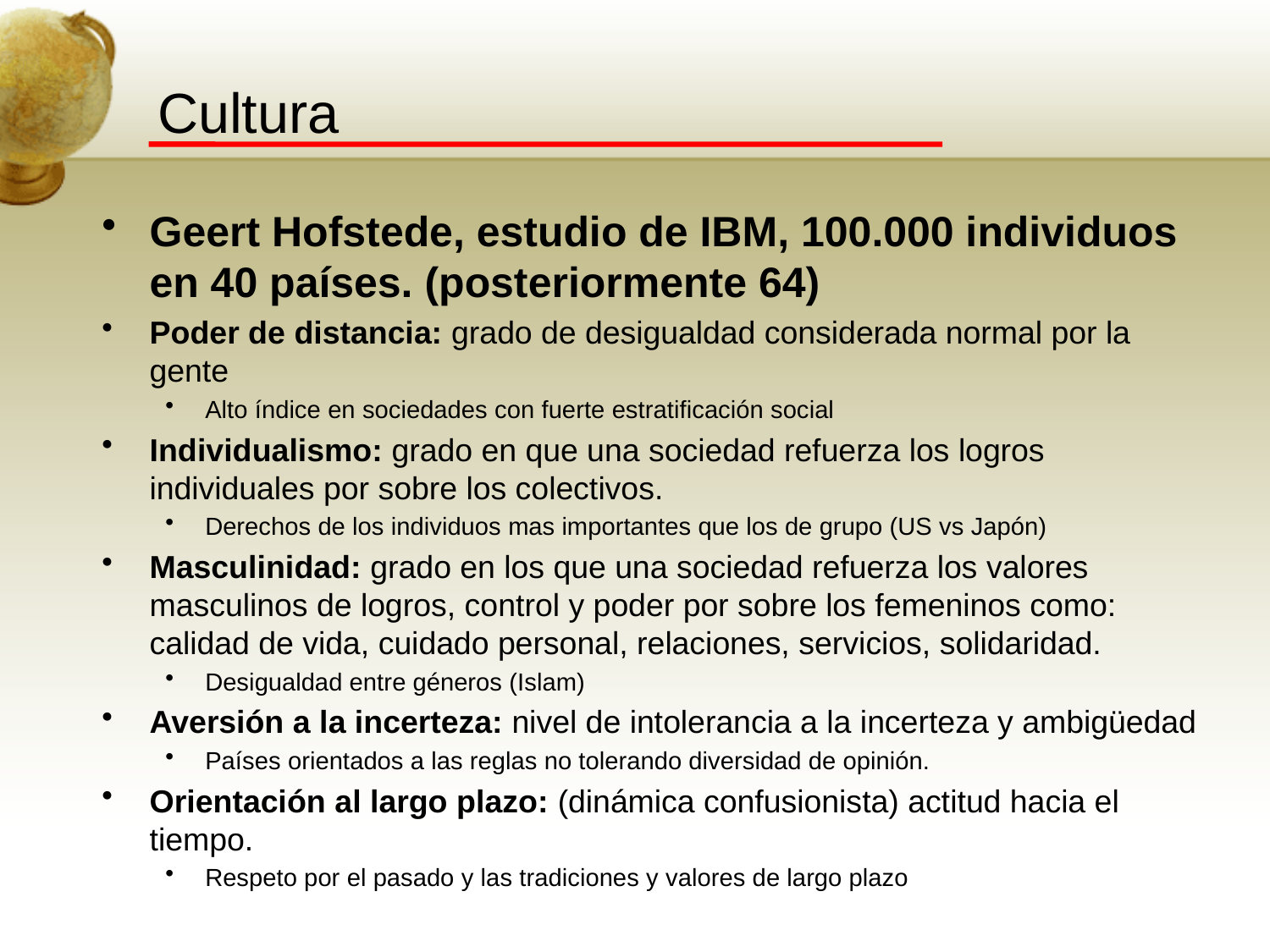

# Cultura

Geert Hofstede, estudio de IBM, 100.000 individuos en 40 países. (posteriormente 64)
Poder de distancia: grado de desigualdad considerada normal por la gente
Alto índice en sociedades con fuerte estratificación social
Individualismo: grado en que una sociedad refuerza los logros individuales por sobre los colectivos.
Derechos de los individuos mas importantes que los de grupo (US vs Japón)
Masculinidad: grado en los que una sociedad refuerza los valores masculinos de logros, control y poder por sobre los femeninos como: calidad de vida, cuidado personal, relaciones, servicios, solidaridad.
Desigualdad entre géneros (Islam)
Aversión a la incerteza: nivel de intolerancia a la incerteza y ambigüedad
Países orientados a las reglas no tolerando diversidad de opinión.
Orientación al largo plazo: (dinámica confusionista) actitud hacia el tiempo.
Respeto por el pasado y las tradiciones y valores de largo plazo